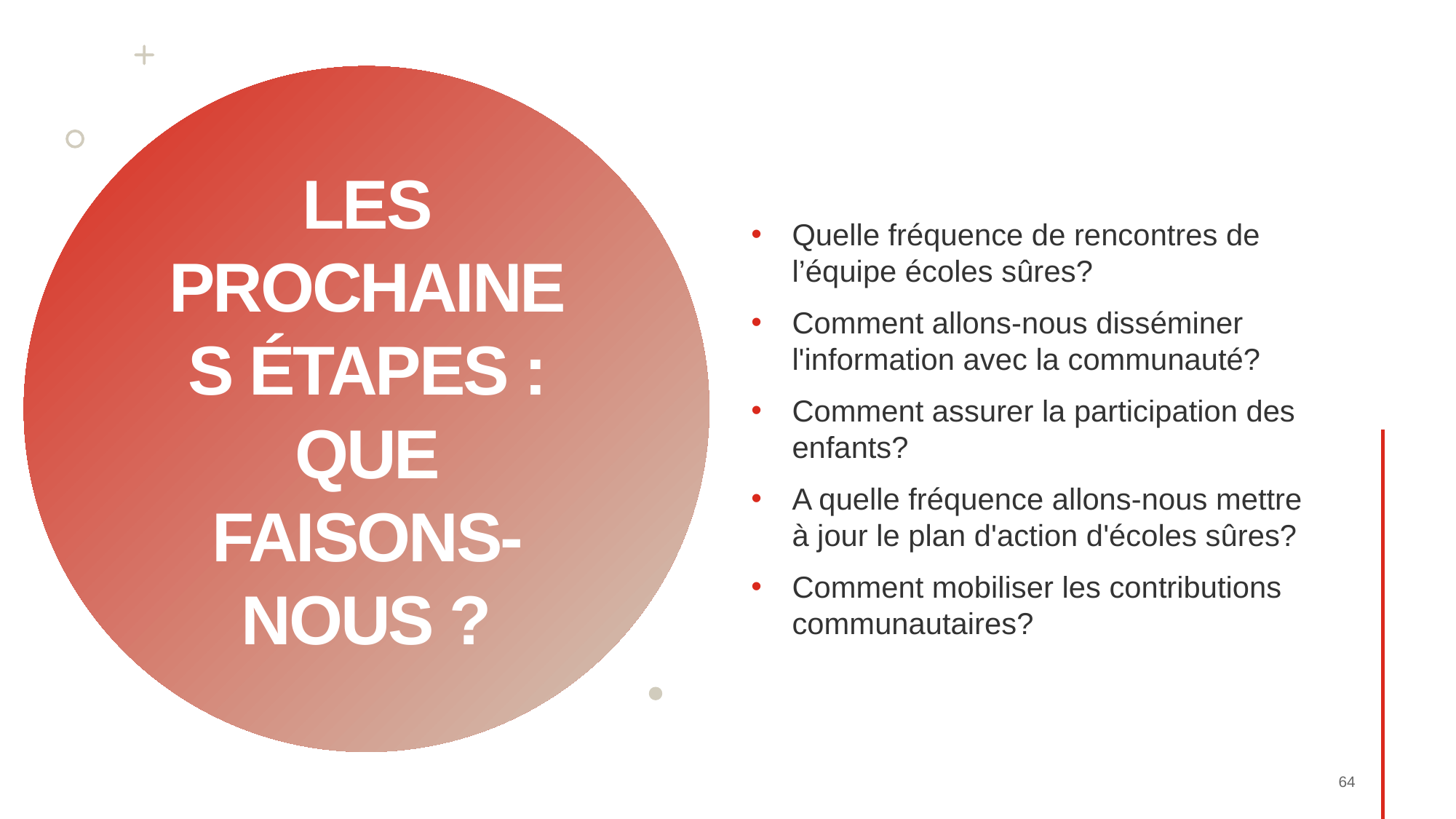

Quelle fréquence de rencontres de l’équipe écoles sûres?
Comment allons-nous disséminer l'information avec la communauté?
Comment assurer la participation des enfants?
A quelle fréquence allons-nous mettre à jour le plan d'action d'écoles sûres?
Comment mobiliser les contributions communautaires?

# Les prochaines étapes : Que faisons-nous ?

64